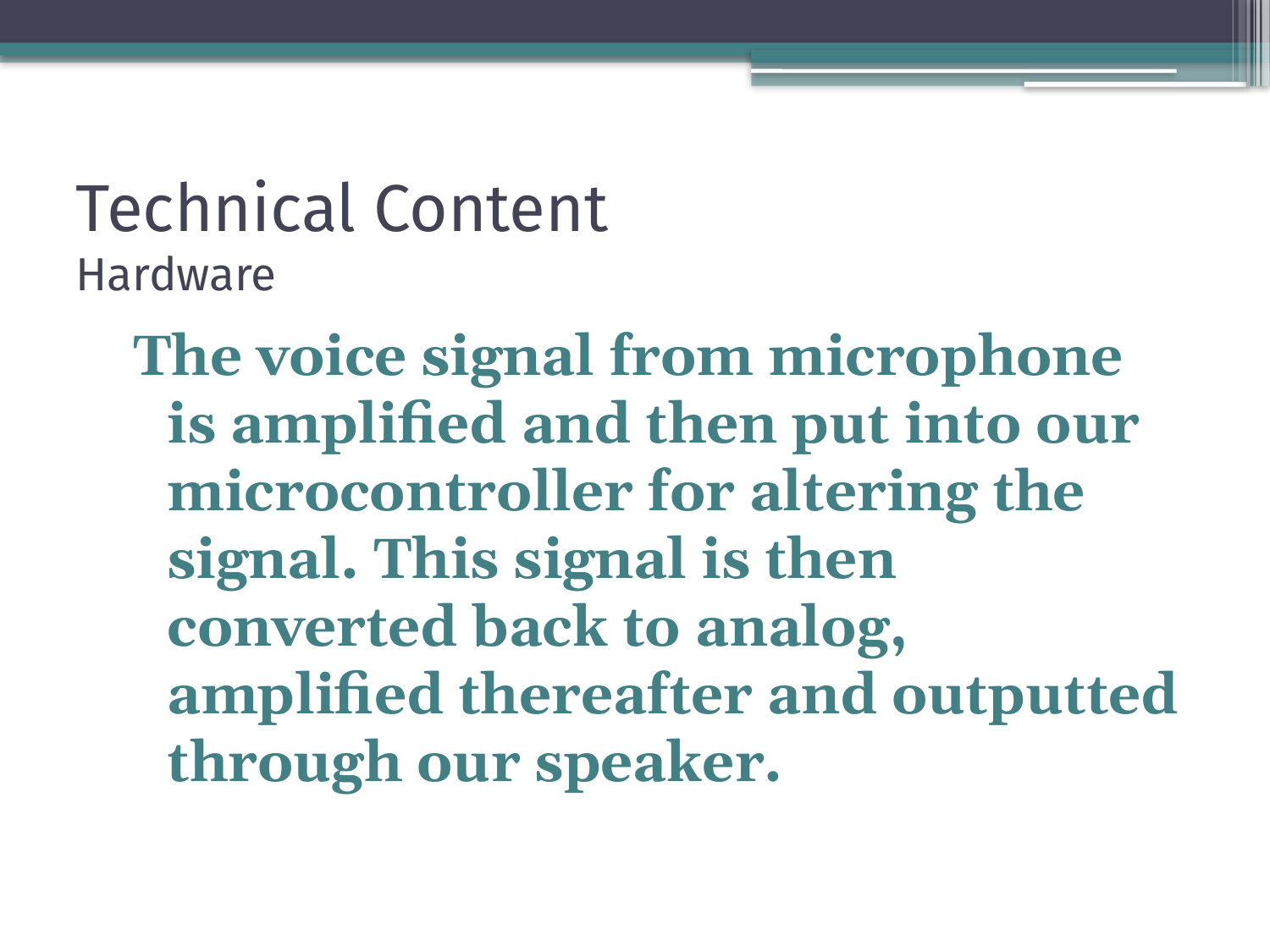

# Technical Content Hardware
The voice signal from microphone  is amplified and then put into our microcontroller for altering the signal. This signal is then converted back to analog, amplified thereafter and outputted through our speaker.